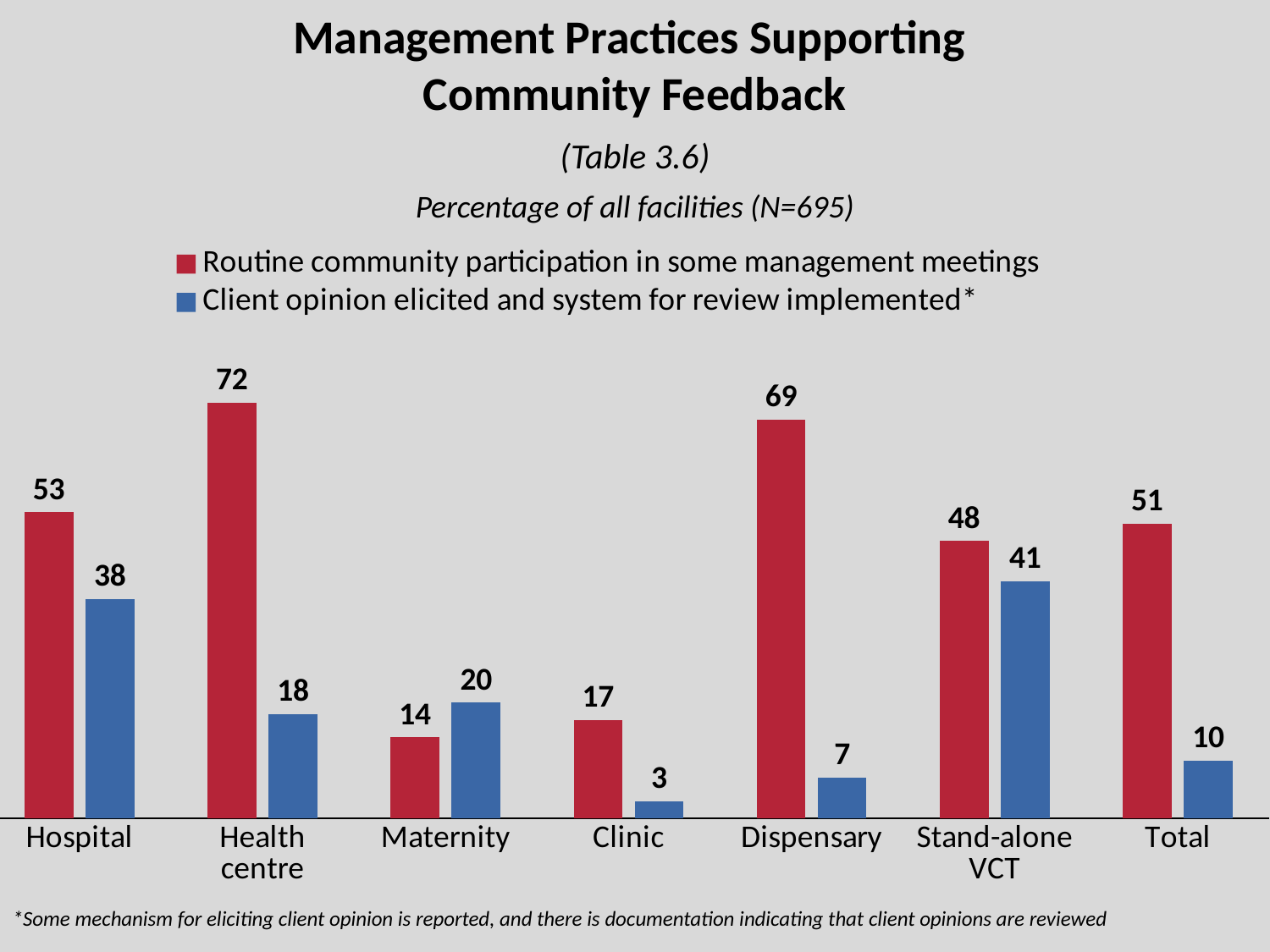

# Management Practices Supporting Community Feedback
(Table 3.6)
Percentage of all facilities (N=695)

### Chart

| Category | Routine community participation in some management meetings | Client opinion elicited and system for review implemented* |
|---|---|---|
| Hospital | 53.0 | 38.0 |
| Health centre | 72.0 | 18.0 |
| Maternity | 14.0 | 20.0 |
| Clinic | 17.0 | 3.0 |
| Dispensary | 69.0 | 7.0 |
| Stand-alone VCT | 48.0 | 41.0 |
| Total | 51.0 | 10.0 |
*Some mechanism for eliciting client opinion is reported, and there is documentation indicating that client opinions are reviewed